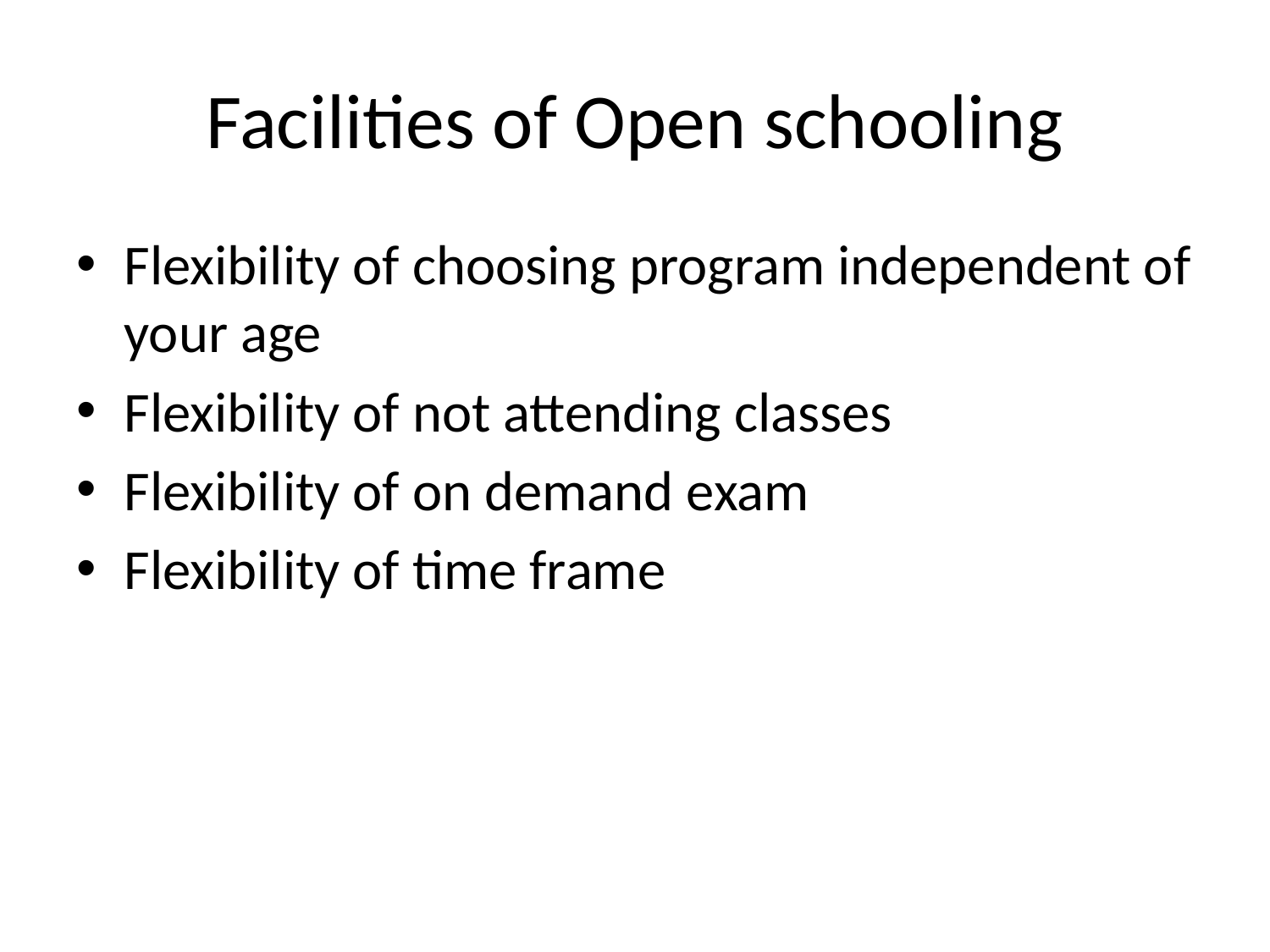

# Facilities of Open schooling
Flexibility of choosing program independent of your age
Flexibility of not attending classes
Flexibility of on demand exam
Flexibility of time frame